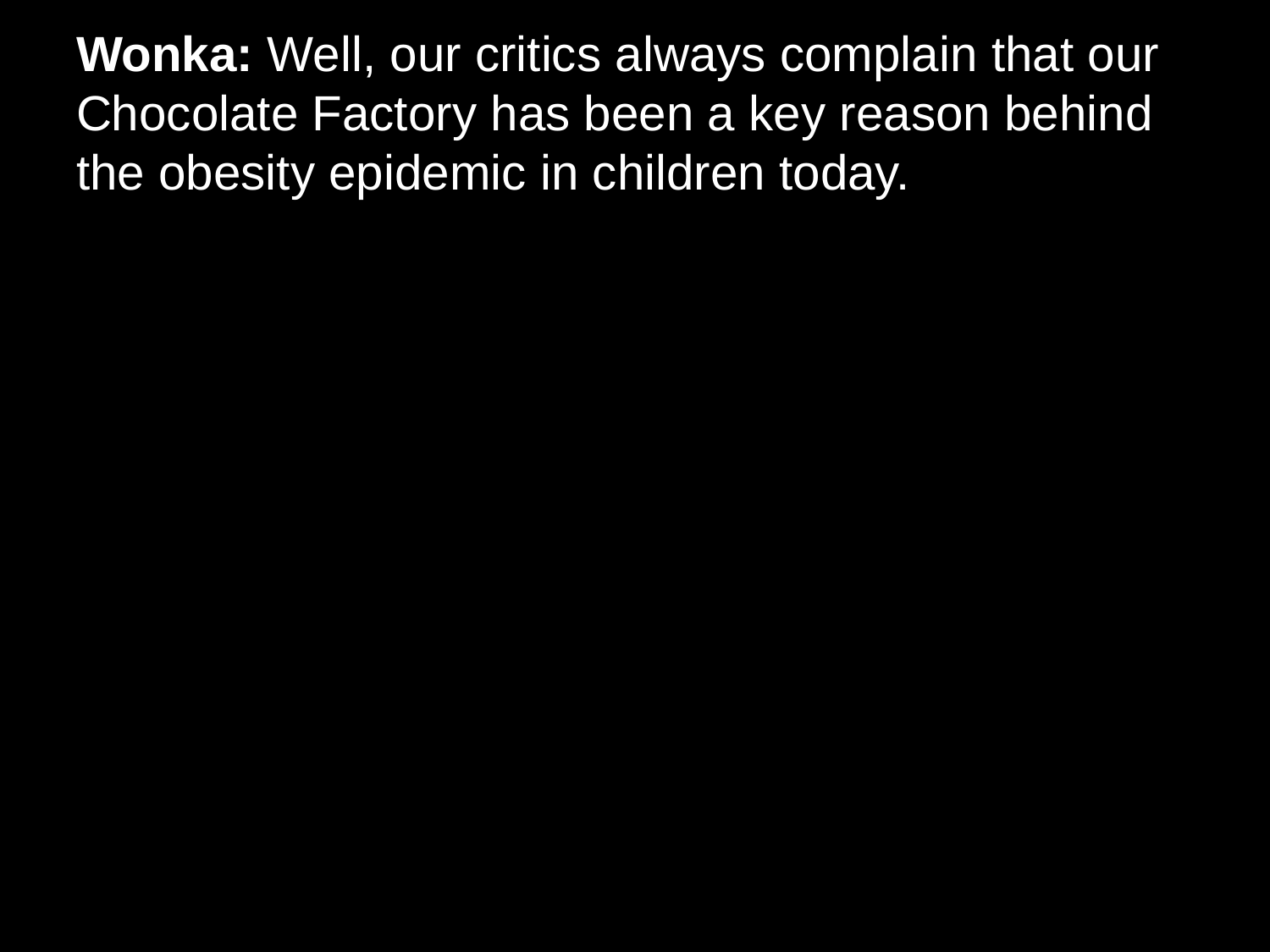

# Wonka: Well, our critics always complain that our Chocolate Factory has been a key reason behind the obesity epidemic in children today.